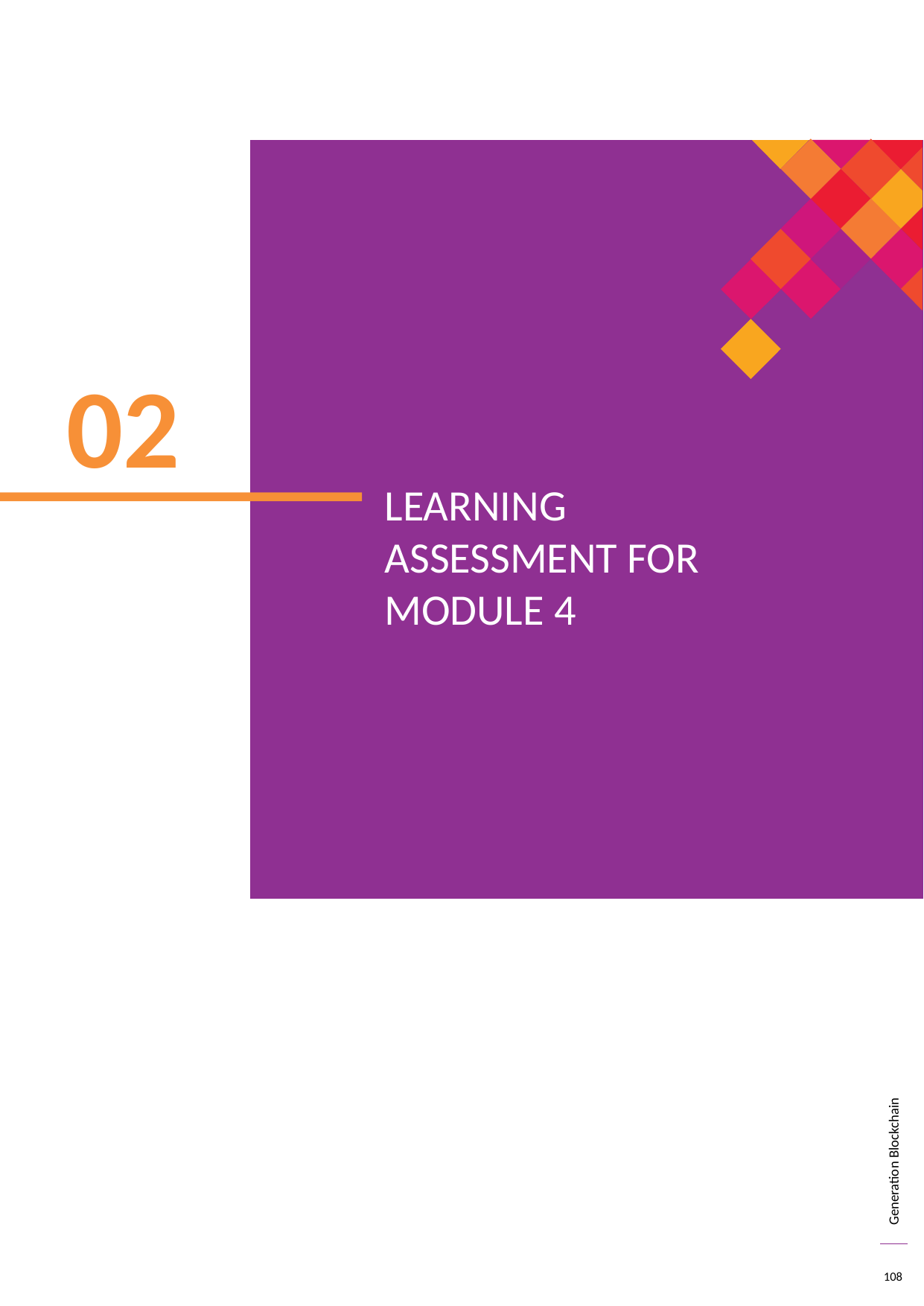

02
LEARNING ASSESSMENT FOR MODULE 4
108